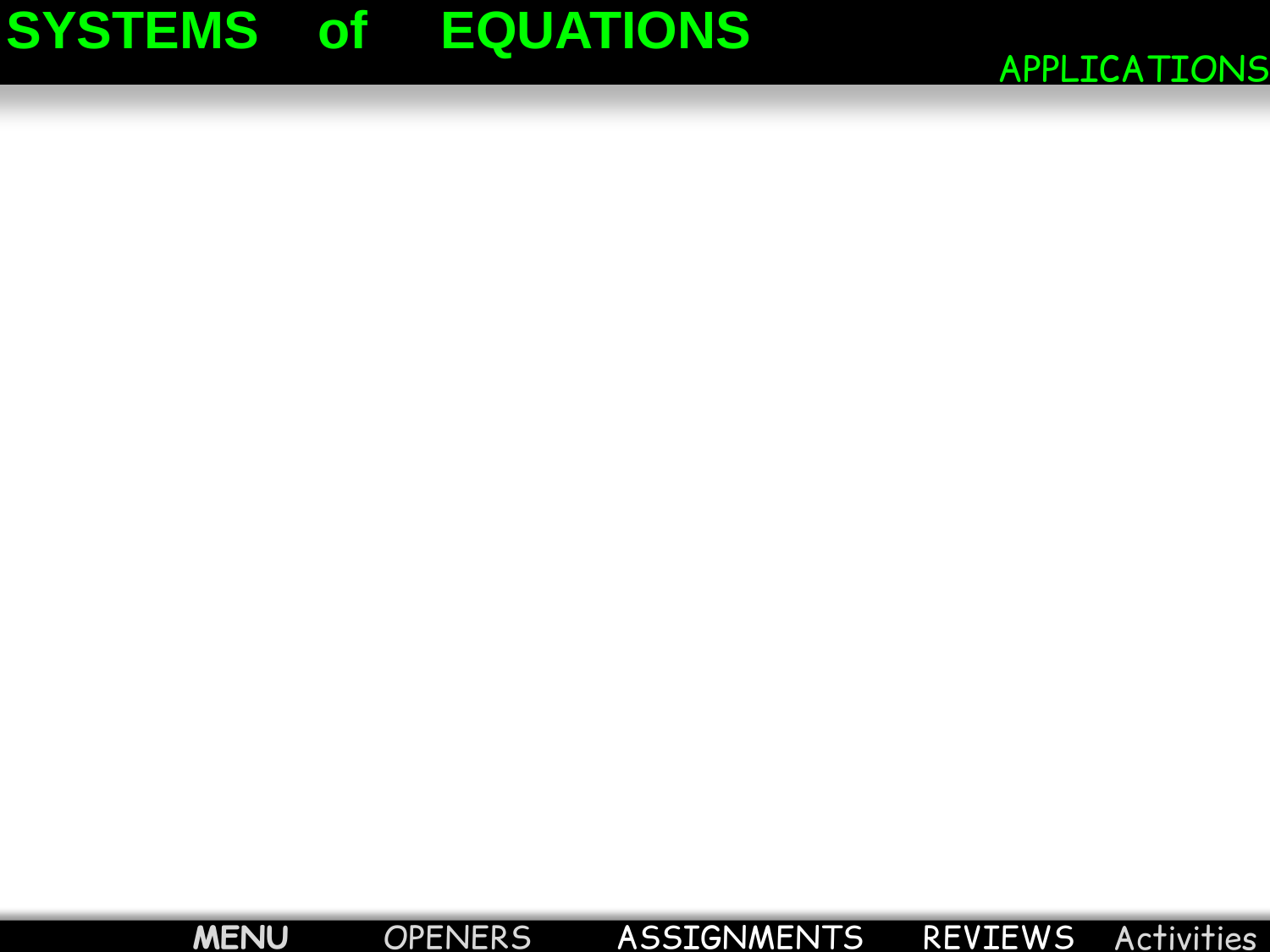

SYSTEMS    of     EQUATIONS
APPLICATIONS
MENU
OPENERS
ASSIGNMENTS
REVIEWS
Activities